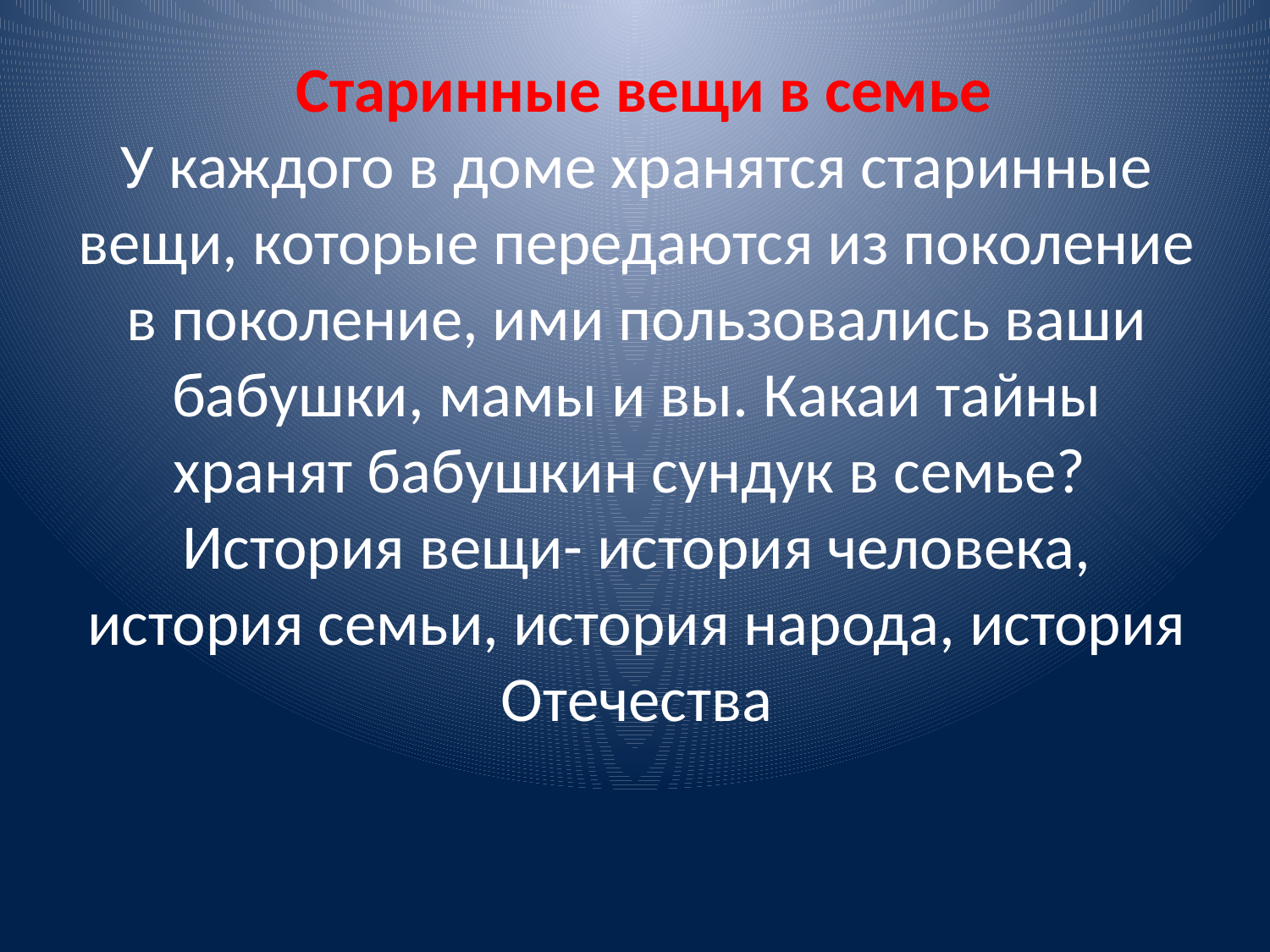

# Старинные вещи в семье У каждого в доме хранятся старинные вещи, которые передаются из поколение в поколение, ими пользовались ваши бабушки, мамы и вы. Какаи тайны хранят бабушкин сундук в семье? История вещи- история человека, история семьи, история народа, история Отечества